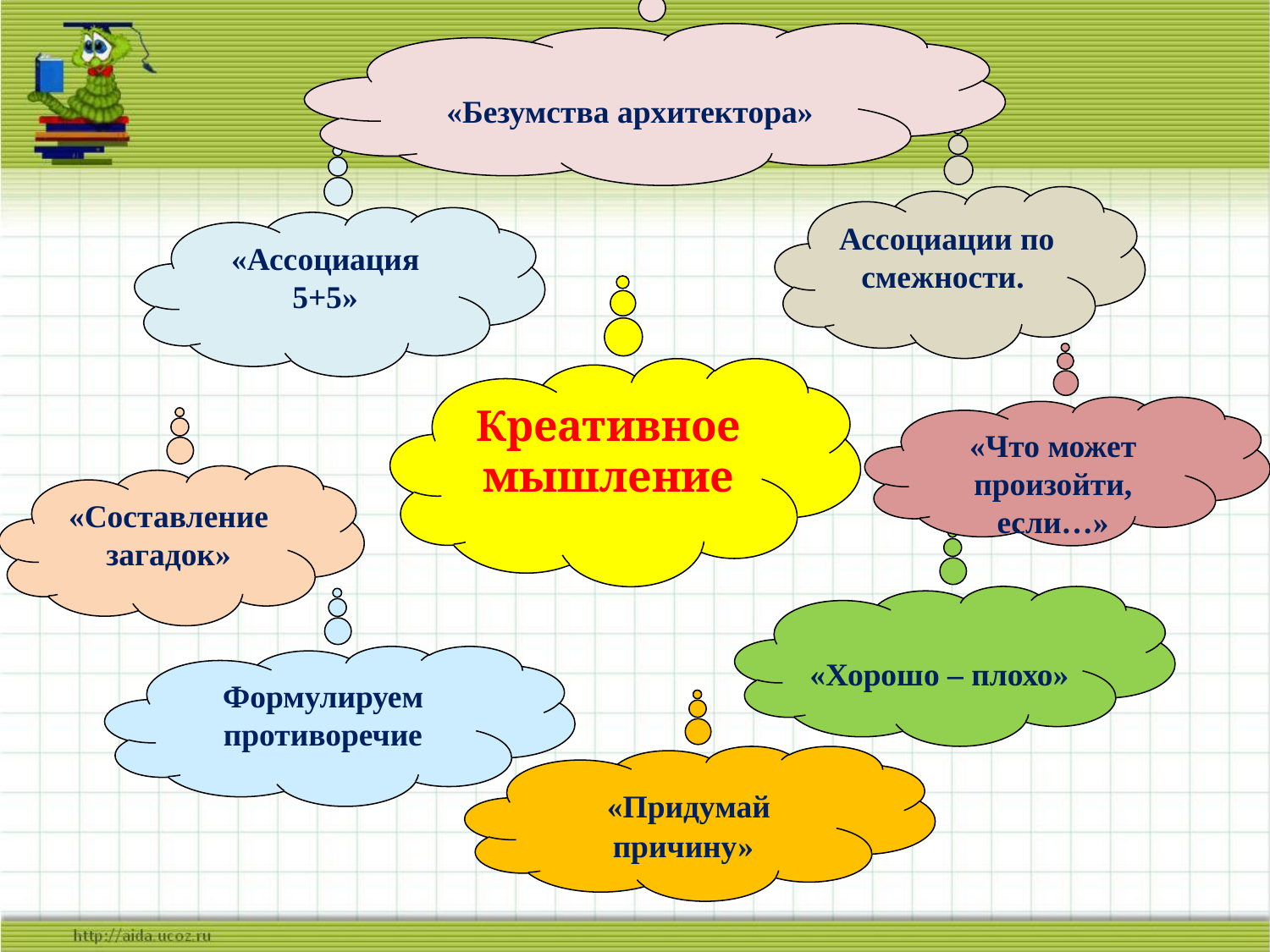

«Безумства архитектора»
Ассоциации по смежности.

«Ассоциация 5+5»
Креативное мышление
«Что может произойти, если…»
«Составление загадок»

«Хорошо – плохо»
Формулируем противоречие
 «Придумай причину»